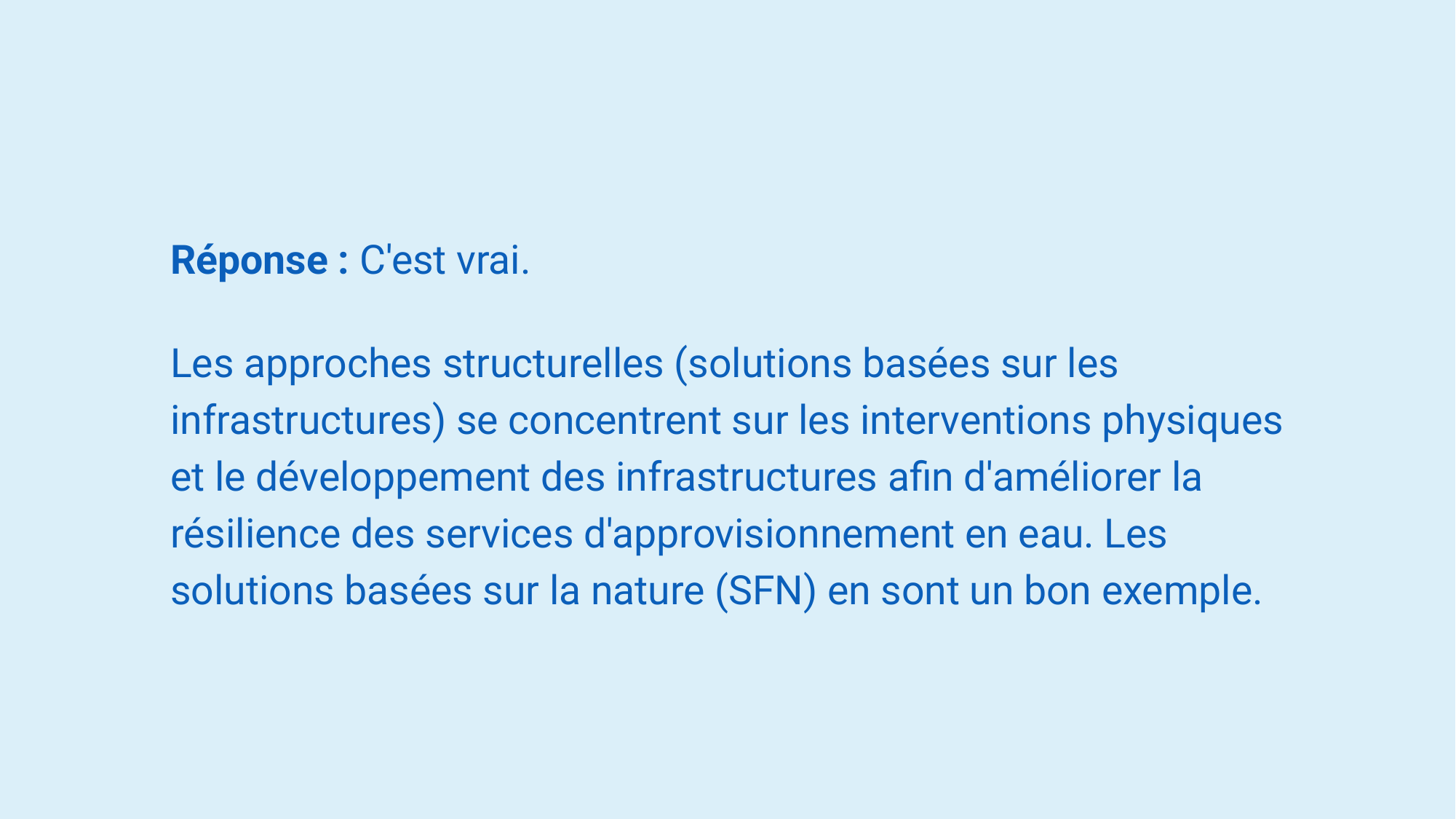

Réponse : C'est vrai.

Les approches structurelles (solutions basées sur les infrastructures) se concentrent sur les interventions physiques et le développement des infrastructures afin d'améliorer la résilience des services d'approvisionnement en eau. Les solutions basées sur la nature (SFN) en sont un bon exemple.